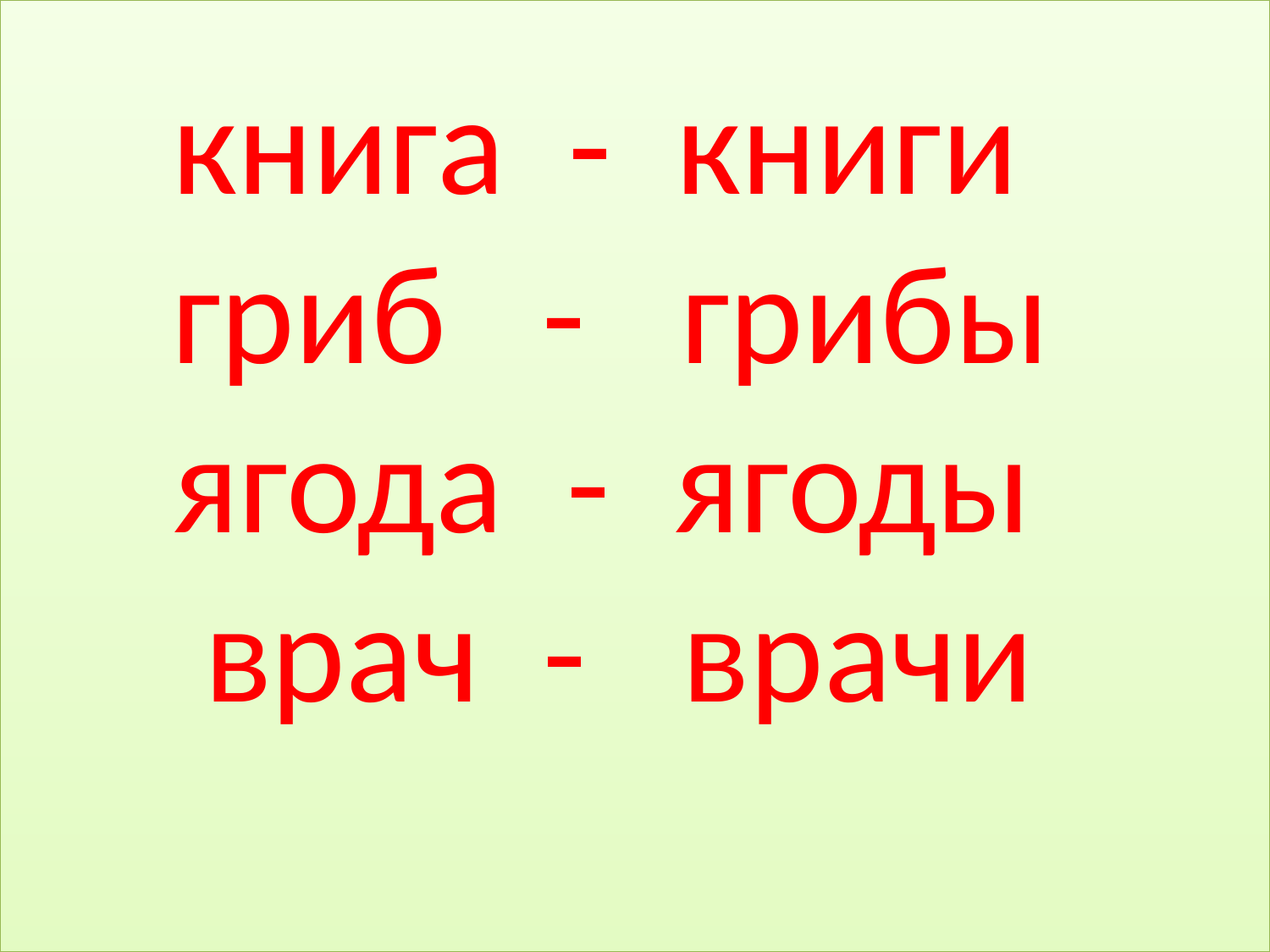

# книга  -  книги гриб   -   грибы ягода  -  ягоды врач  -   врачи